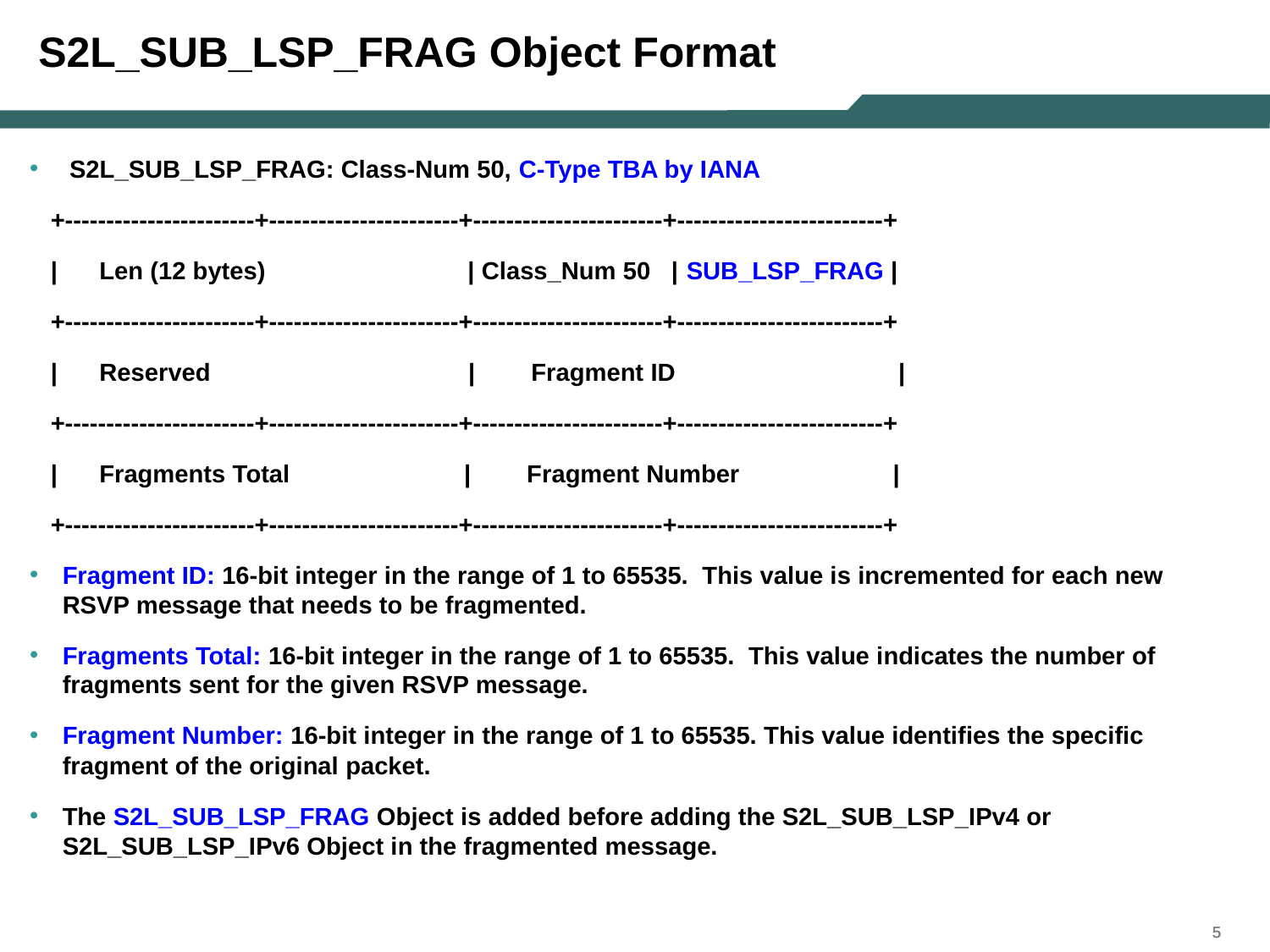

# S2L_SUB_LSP_FRAG Object Format
 S2L_SUB_LSP_FRAG: Class-Num 50, C-Type TBA by IANA
   +-----------------------+-----------------------+-----------------------+-------------------------+
   |      Len (12 bytes)                             | Class_Num 50   | SUB_LSP_FRAG |
   +-----------------------+-----------------------+-----------------------+-------------------------+
   |      Reserved                                     |        Fragment ID                                |
   +-----------------------+-----------------------+-----------------------+-------------------------+
   |      Fragments Total                         |        Fragment Number                      |
   +-----------------------+-----------------------+-----------------------+-------------------------+
Fragment ID: 16-bit integer in the range of 1 to 65535.  This value is incremented for each new RSVP message that needs to be fragmented.
Fragments Total: 16-bit integer in the range of 1 to 65535.  This value indicates the number of fragments sent for the given RSVP message.
Fragment Number: 16-bit integer in the range of 1 to 65535. This value identifies the specific fragment of the original packet.
The S2L_SUB_LSP_FRAG Object is added before adding the S2L_SUB_LSP_IPv4 or S2L_SUB_LSP_IPv6 Object in the fragmented message.